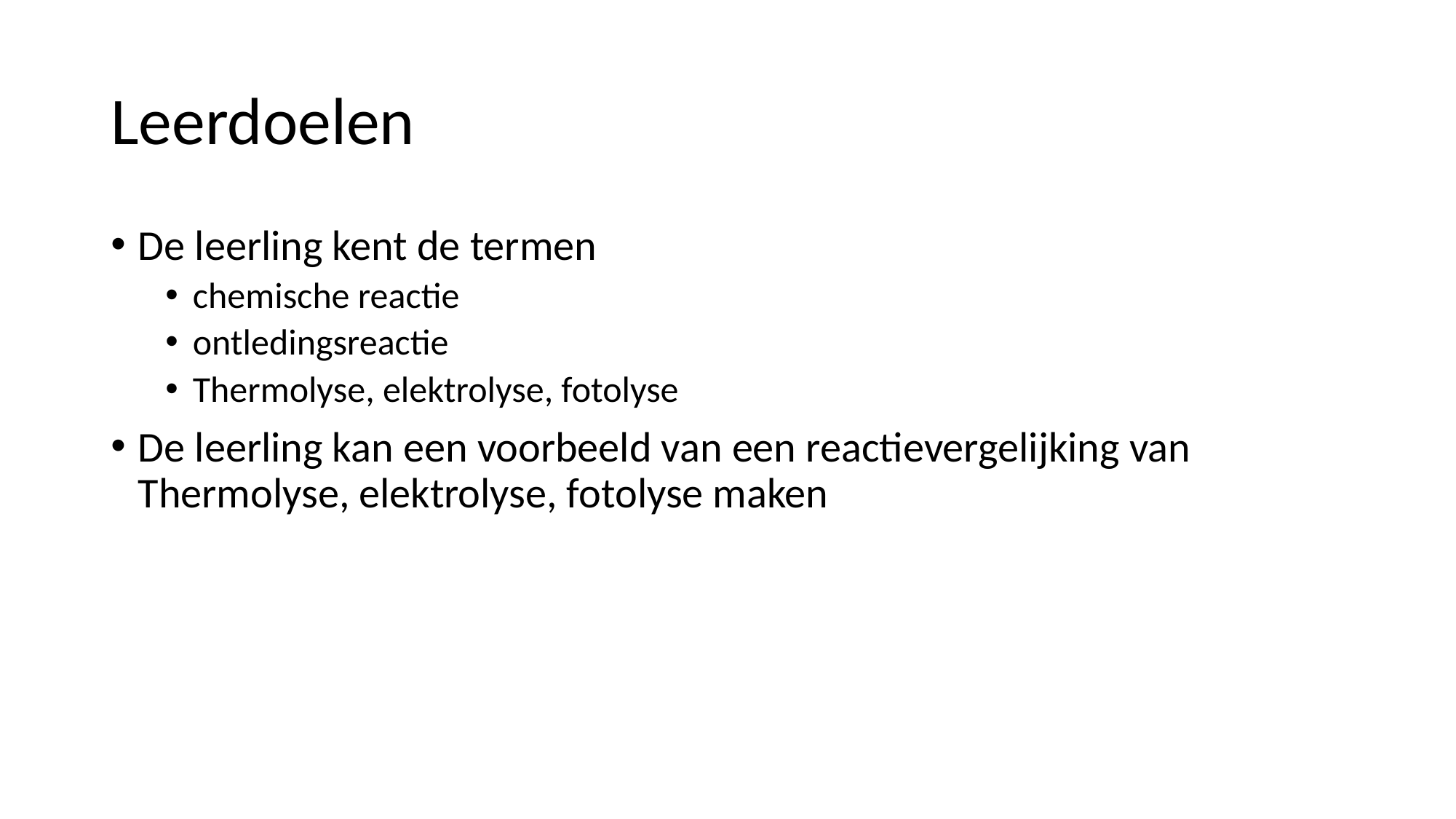

# Leerdoelen
De leerling kent de termen
chemische reactie
ontledingsreactie
Thermolyse, elektrolyse, fotolyse
De leerling kan een voorbeeld van een reactievergelijking van Thermolyse, elektrolyse, fotolyse maken